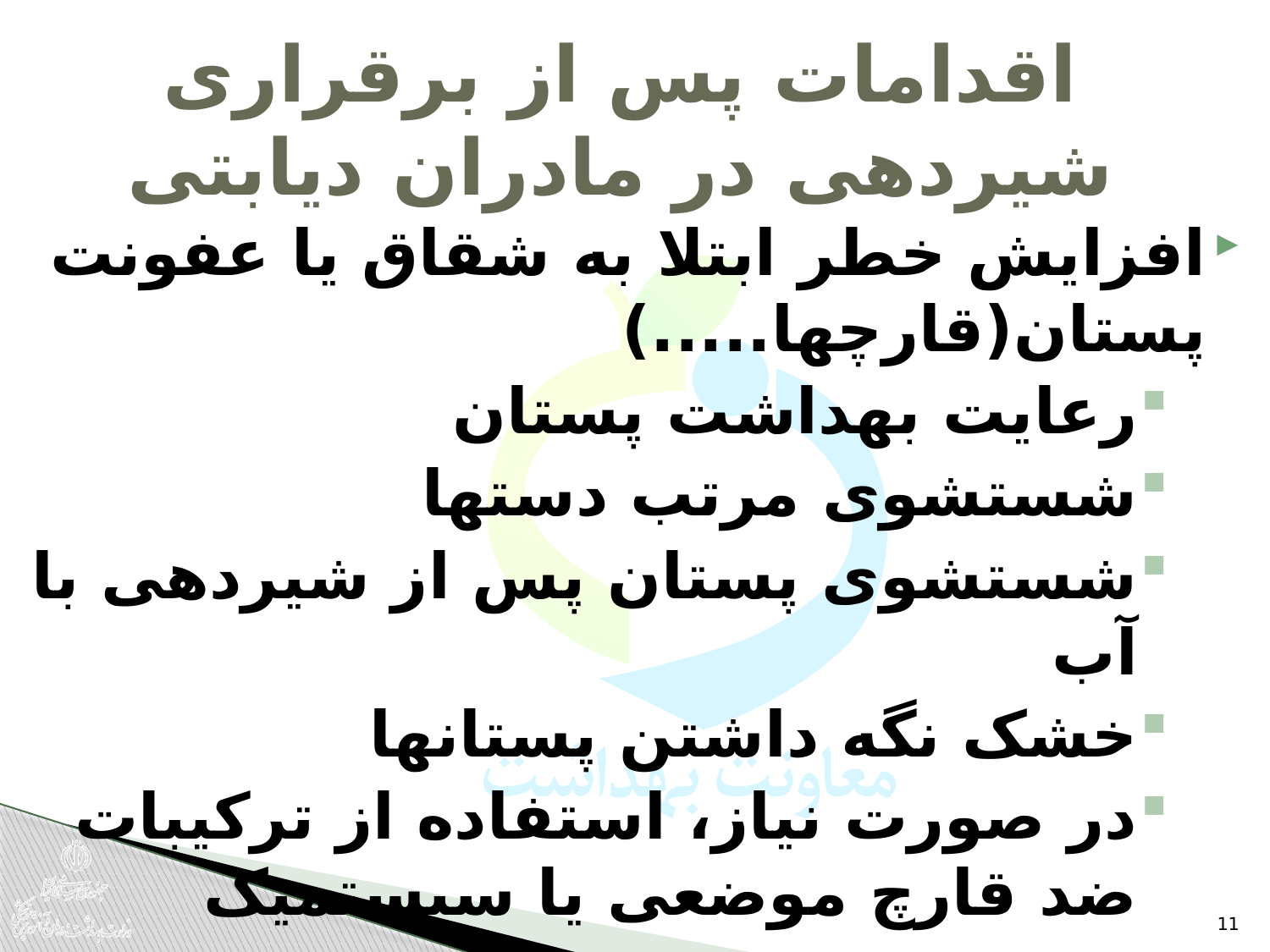

# اقدامات پس از برقراری شیردهی در مادران دیابتی
افزایش خطر ابتلا به شقاق یا عفونت پستان(قارچها.....)
رعایت بهداشت پستان
شستشوی مرتب دستها
شستشوی پستان پس از شیردهی با آب
خشک نگه داشتن پستانها
در صورت نیاز، استفاده از ترکیبات ضد قارچ موضعی یا سیستمیک

11